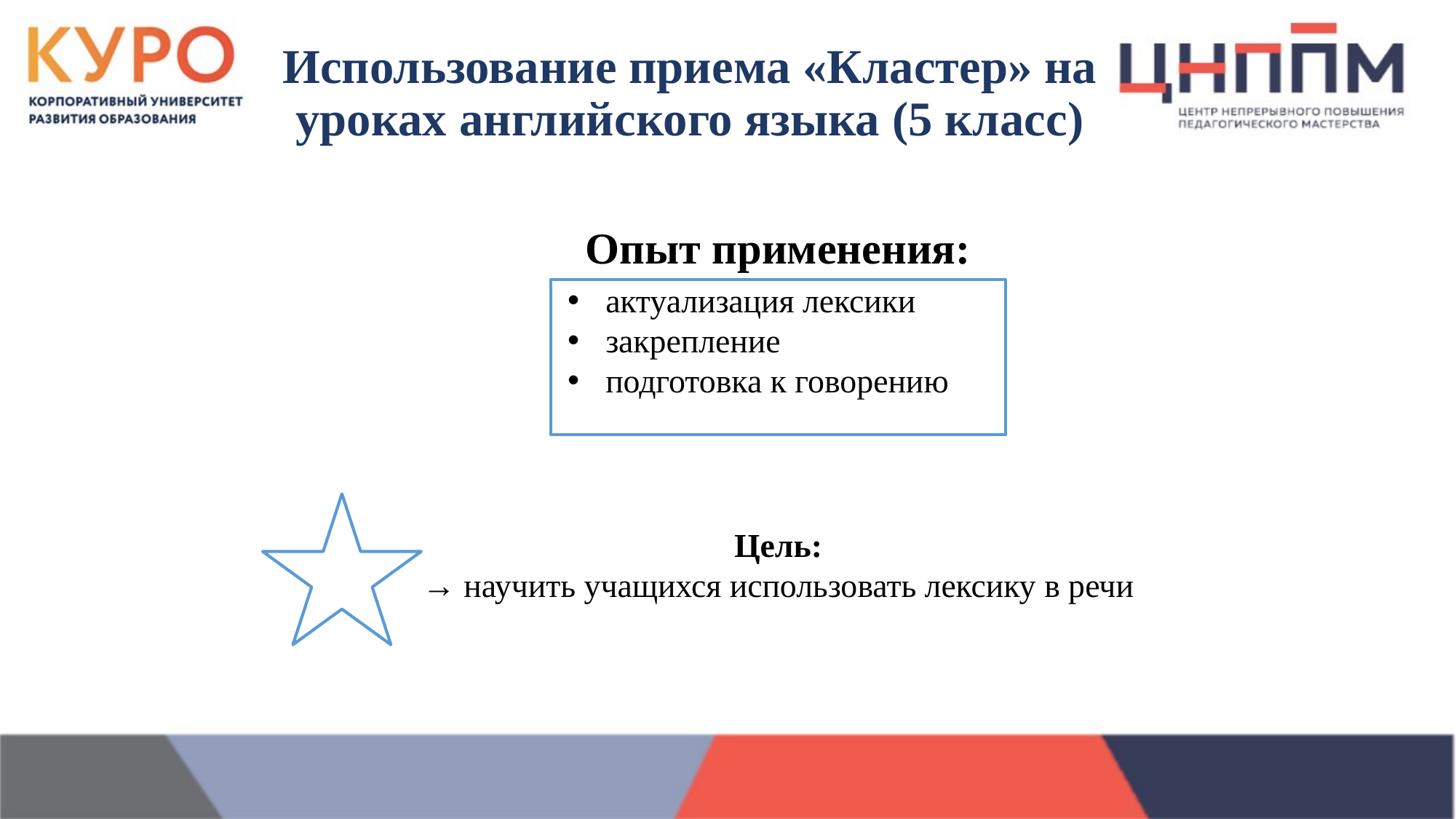

# Использование приема «Кластер» на уроках английского языка (5 класс)

Опыт применения:

Цель:
→ научить учащихся использовать лексику в речи
актуализация лексики
закрепление
подготовка к говорению